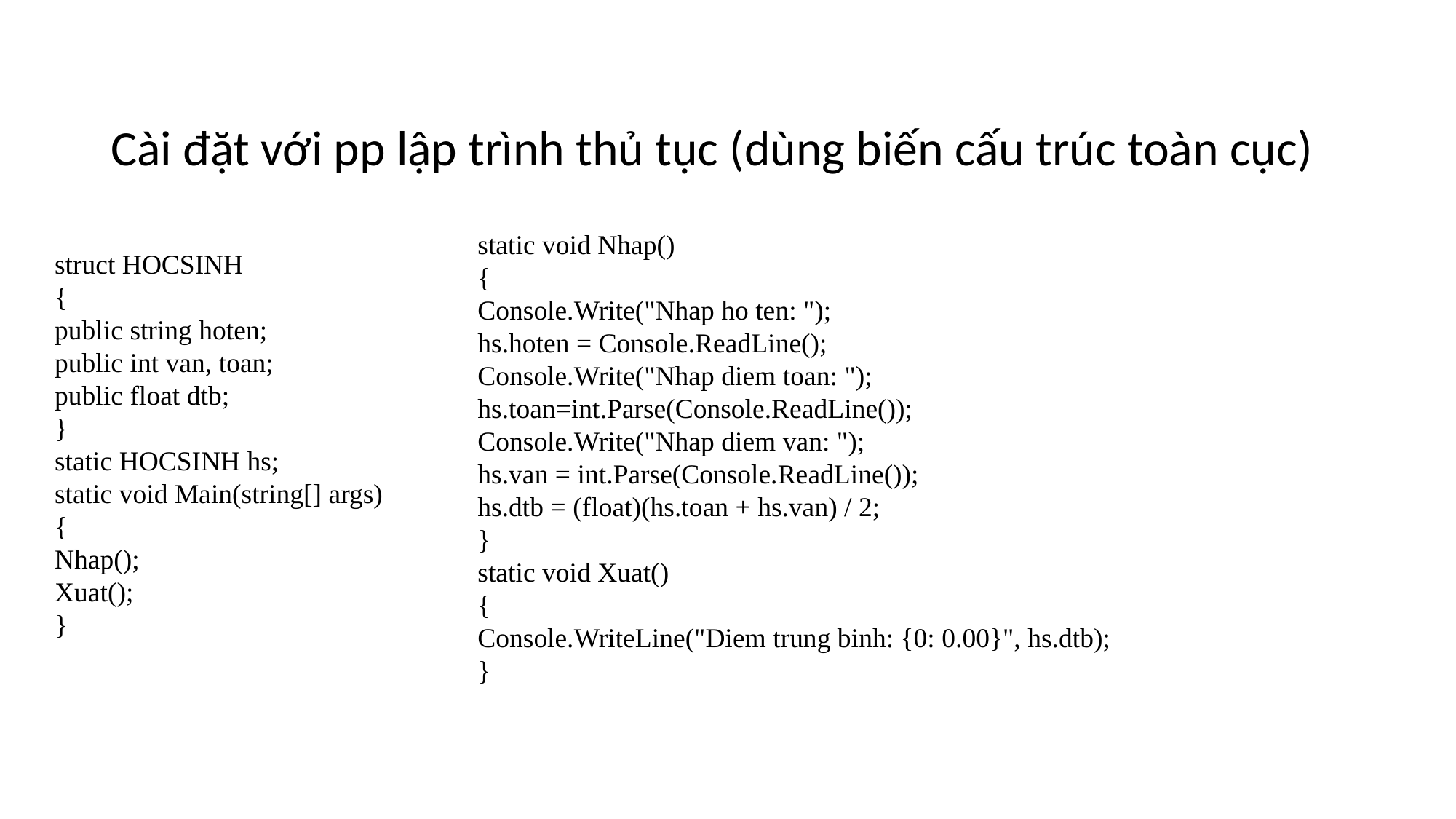

# Cài đặt với pp lập trình thủ tục (dùng biến cấu trúc toàn cục)

static void Nhap()
{
Console.Write("Nhap ho ten: ");
hs.hoten = Console.ReadLine();
Console.Write("Nhap diem toan: ");
hs.toan=int.Parse(Console.ReadLine());
Console.Write("Nhap diem van: ");
hs.van = int.Parse(Console.ReadLine());
hs.dtb = (float)(hs.toan + hs.van) / 2;
}
static void Xuat()
{
Console.WriteLine("Diem trung binh: {0: 0.00}", hs.dtb);
}

struct HOCSINH
{
public string hoten;
public int van, toan;
public float dtb;
}
static HOCSINH hs;
static void Main(string[] args)
{
Nhap();
Xuat();
}